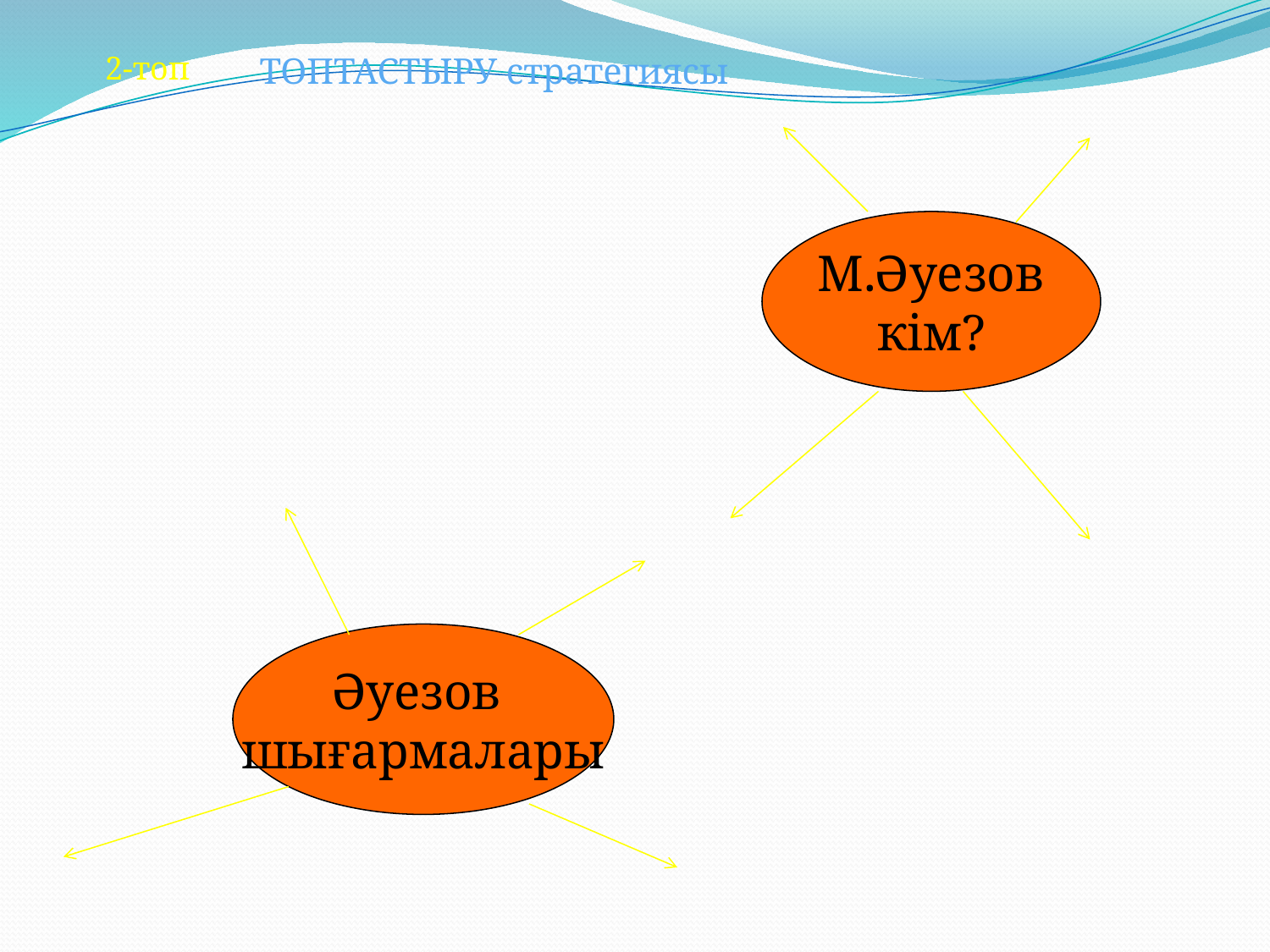

2-топ
ТОПТАСТЫРУ стратегиясы
М.Әуезов
кім?
Әуезов
шығармалары